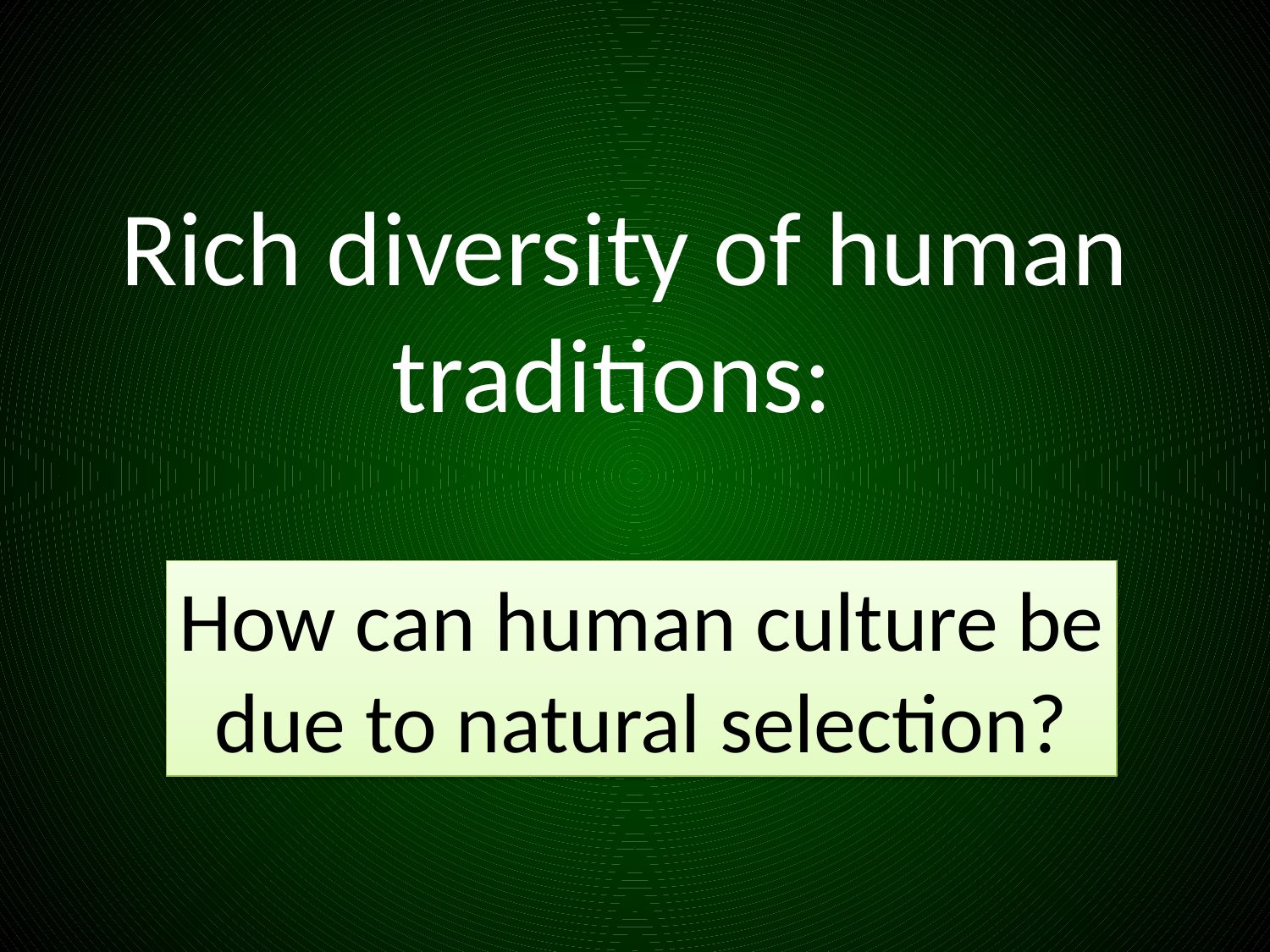

# Rich diversity of human traditions:
How can human culture be
due to natural selection?